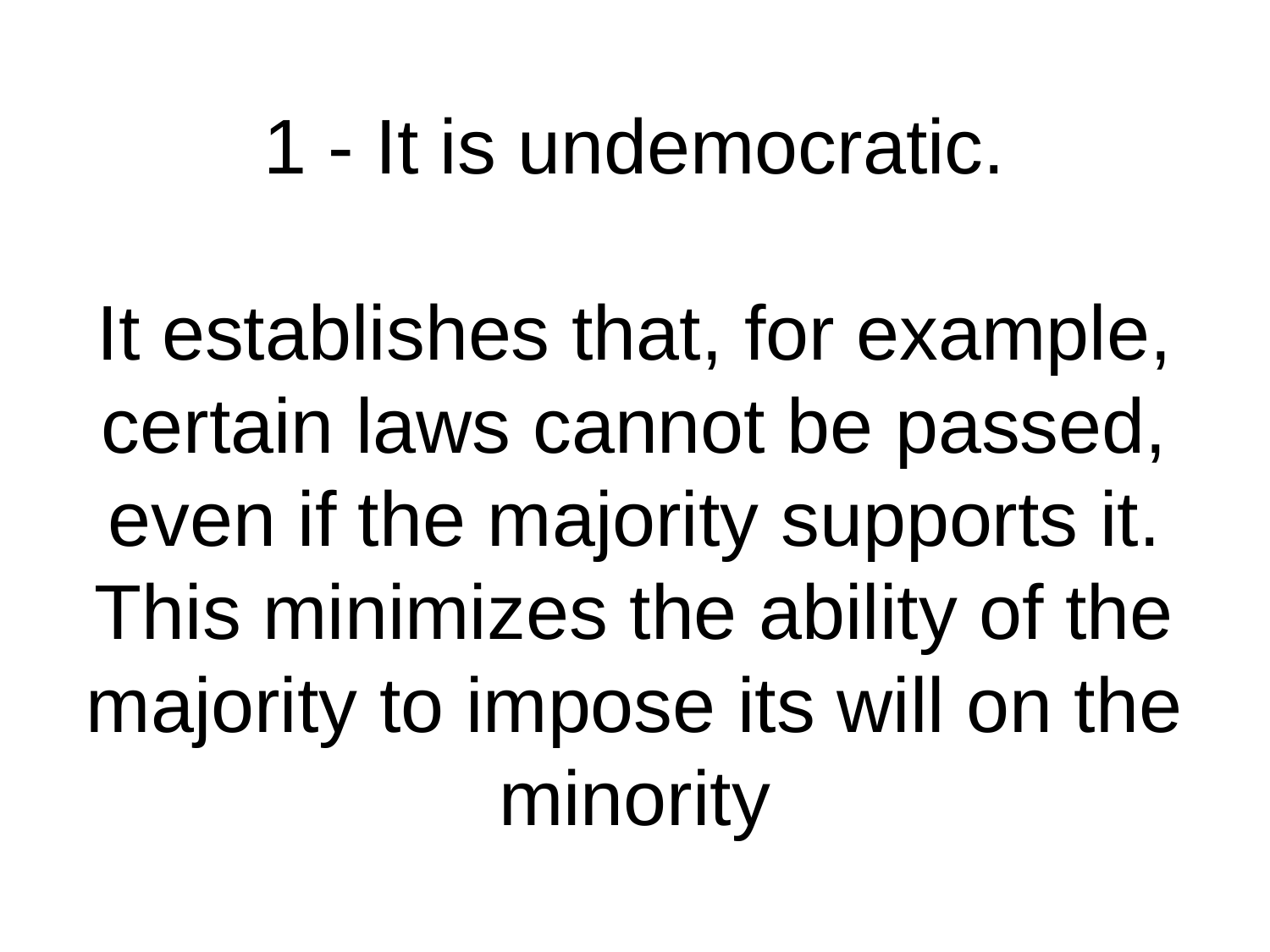

# 1 - It is undemocratic. It establishes that, for example, certain laws cannot be passed, even if the majority supports it. This minimizes the ability of the majority to impose its will on the minority